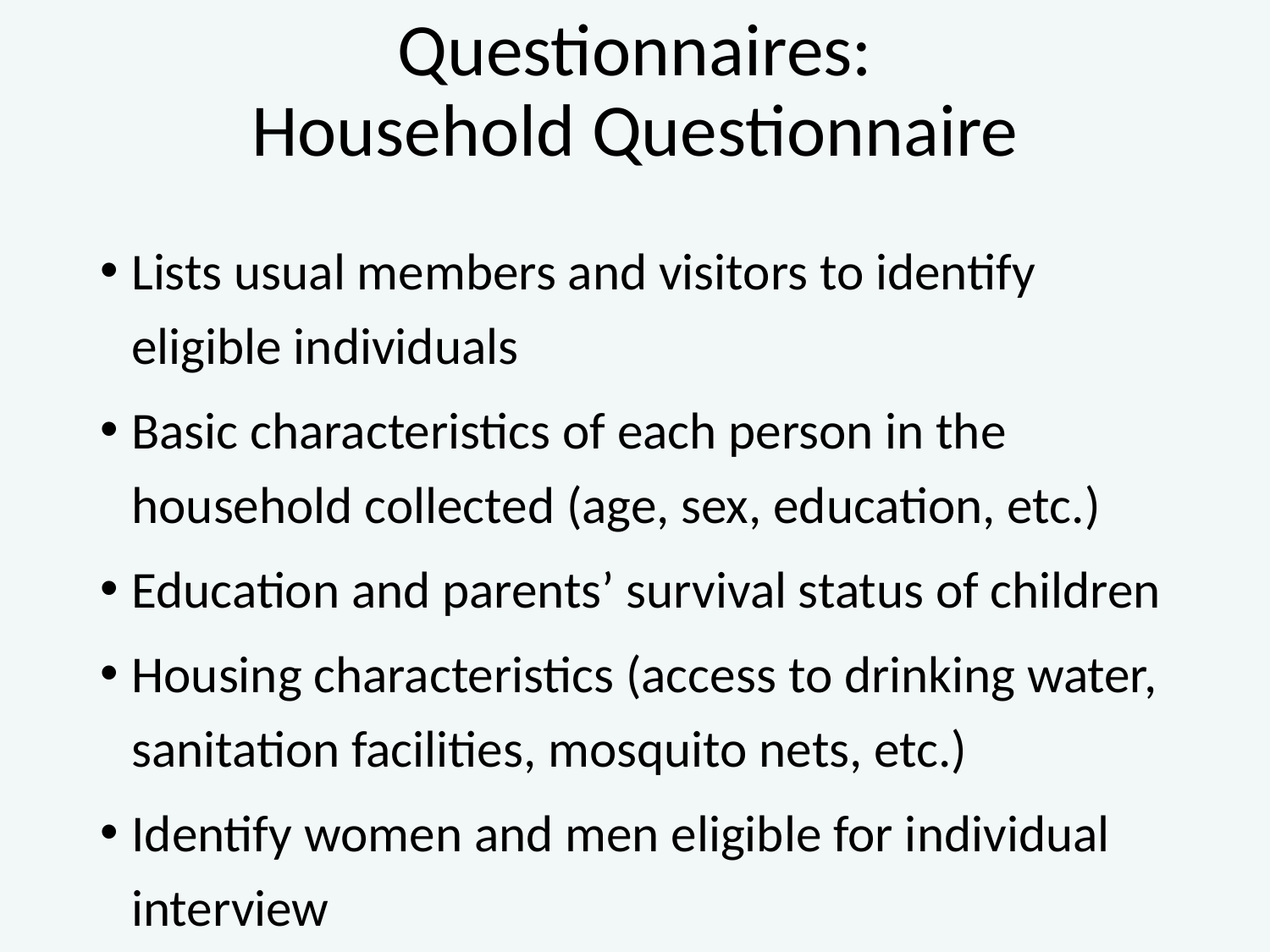

# Questionnaires: Household Questionnaire
Lists usual members and visitors to identify eligible individuals
Basic characteristics of each person in the household collected (age, sex, education, etc.)
Education and parents’ survival status of children
Housing characteristics (access to drinking water, sanitation facilities, mosquito nets, etc.)
Identify women and men eligible for individual interview